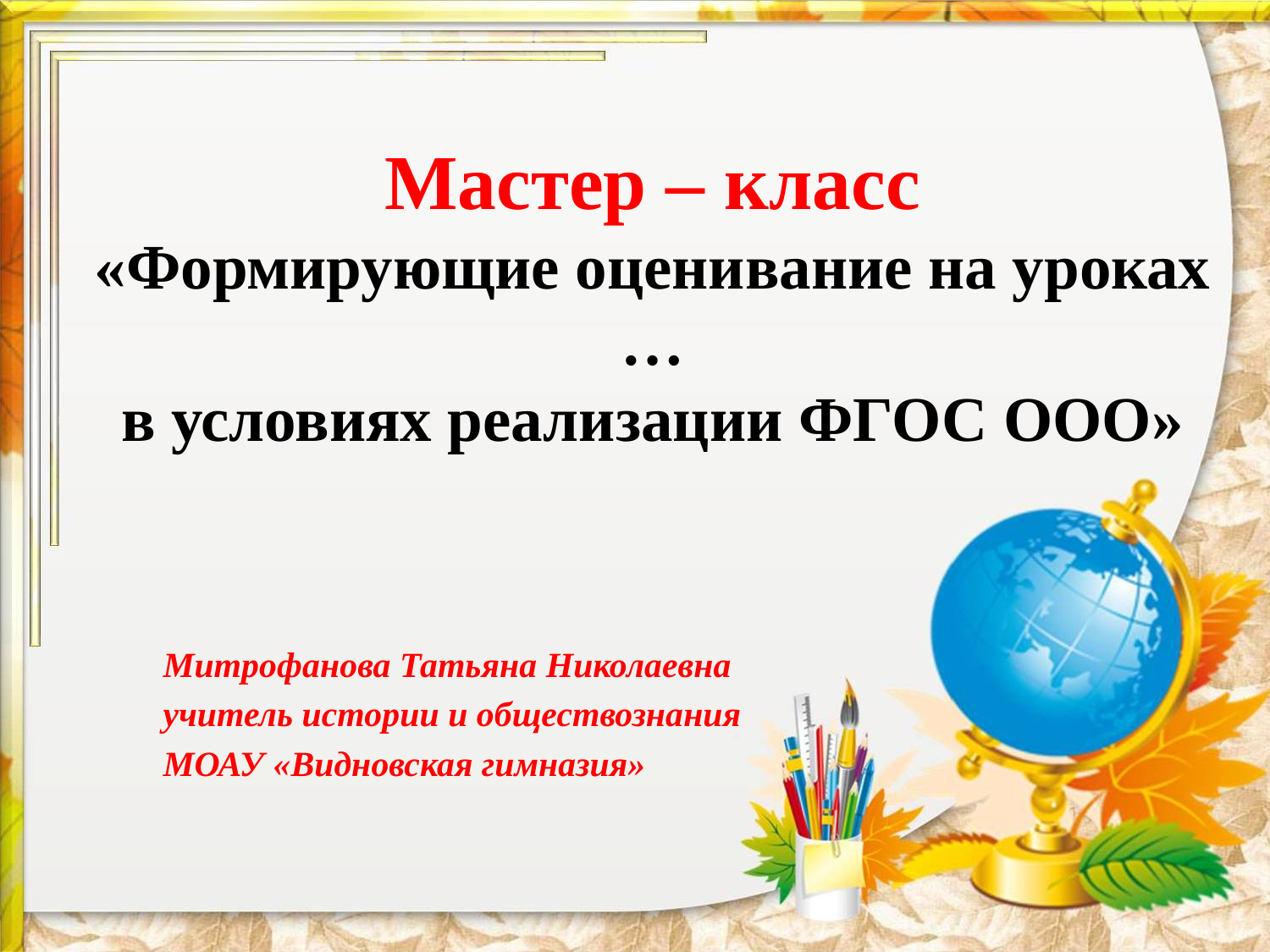

# Мастер – класс «Формирующие оценивание на уроках … в условиях реализации ФГОС ООО»
Митрофанова Татьяна Николаевна
учитель истории и обществознания
МОАУ «Видновская гимназия»